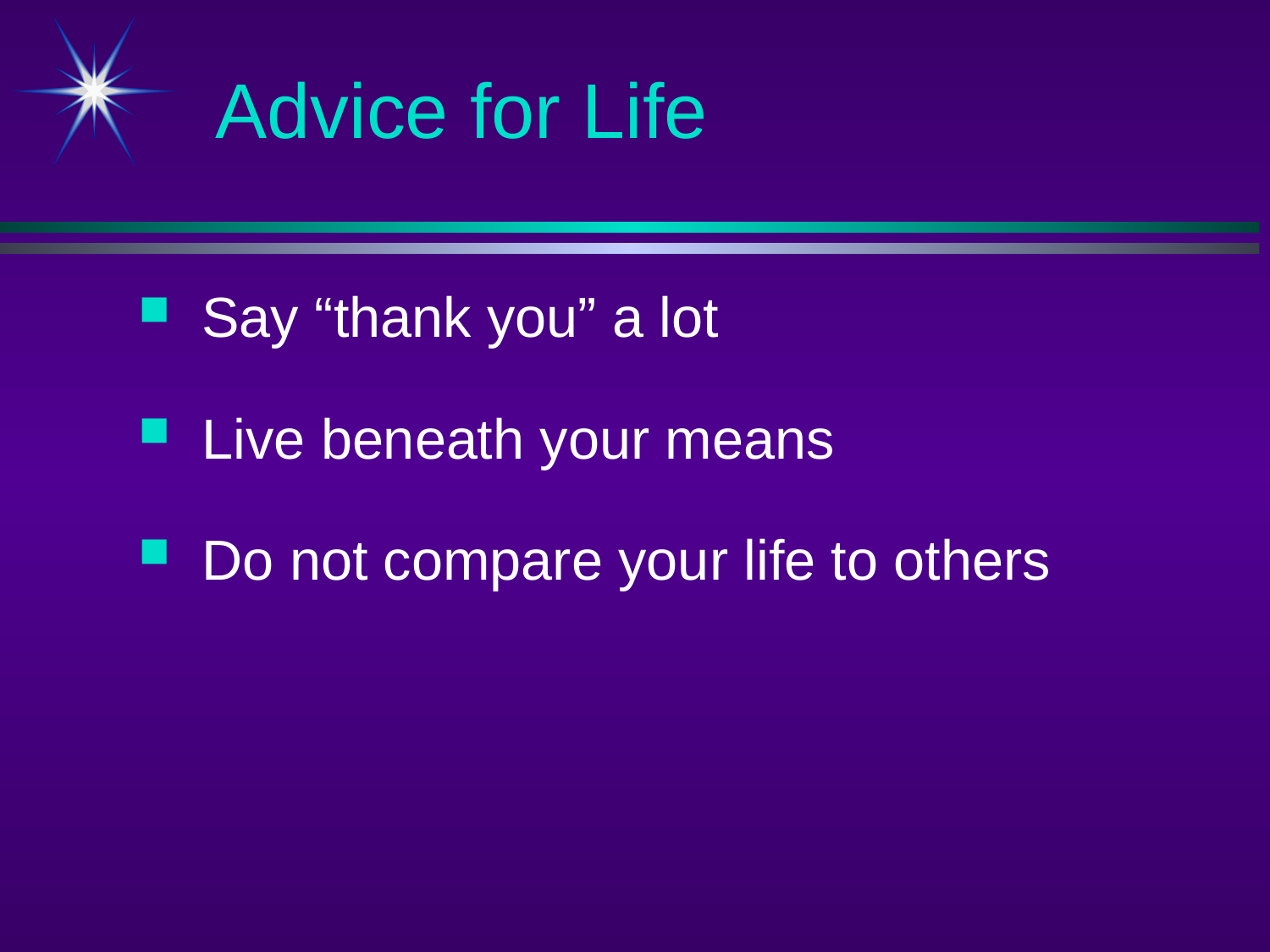

# Advice for Life
Say “thank you” a lot
Live beneath your means
Do not compare your life to others